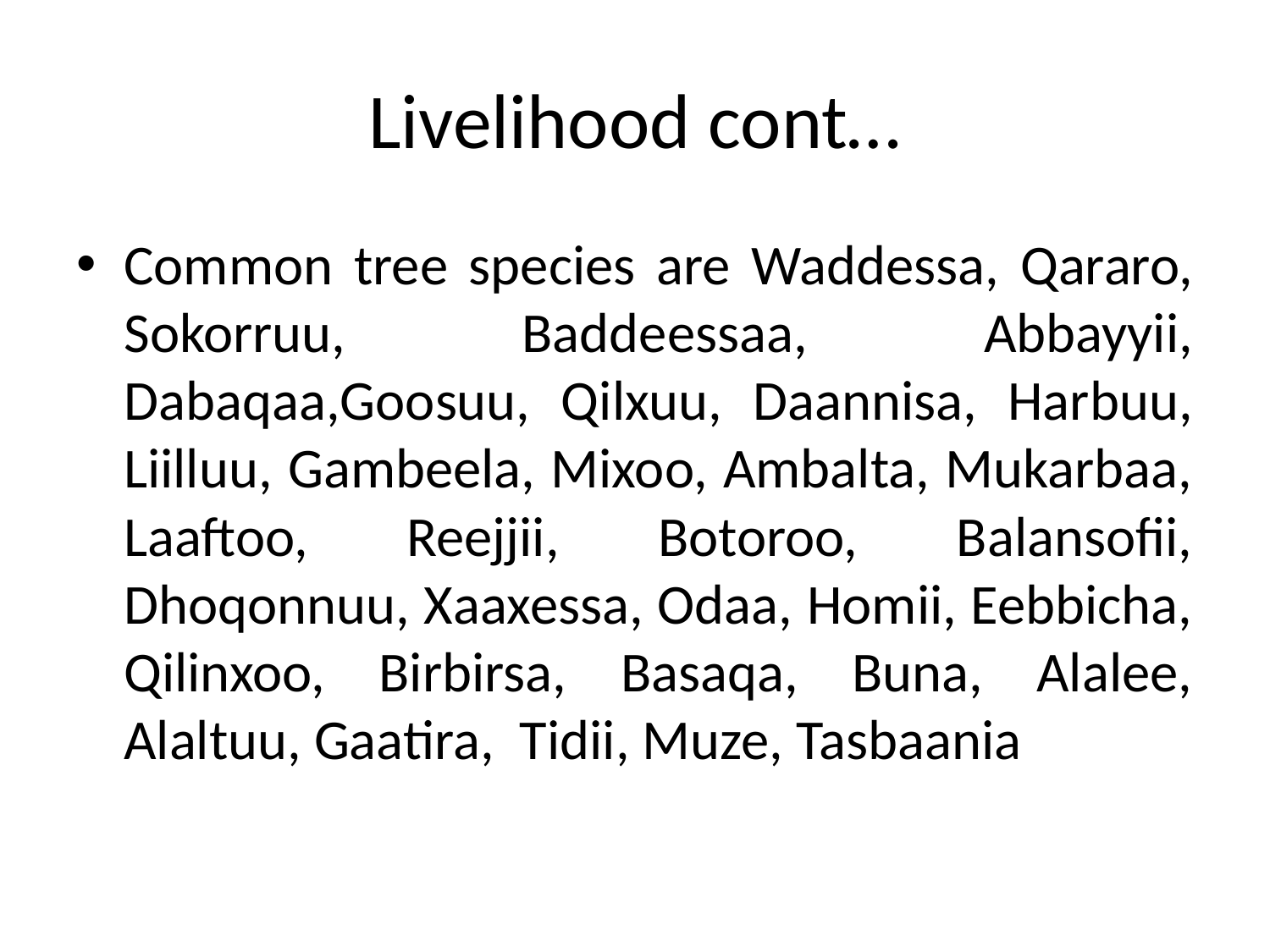

# Livelihood cont…
Common tree species are Waddessa, Qararo, Sokorruu, Baddeessaa, Abbayyii, Dabaqaa,Goosuu, Qilxuu, Daannisa, Harbuu, Liilluu, Gambeela, Mixoo, Ambalta, Mukarbaa, Laaftoo, Reejjii, Botoroo, Balansofii, Dhoqonnuu, Xaaxessa, Odaa, Homii, Eebbicha, Qilinxoo, Birbirsa, Basaqa, Buna, Alalee, Alaltuu, Gaatira,  Tidii, Muze, Tasbaania